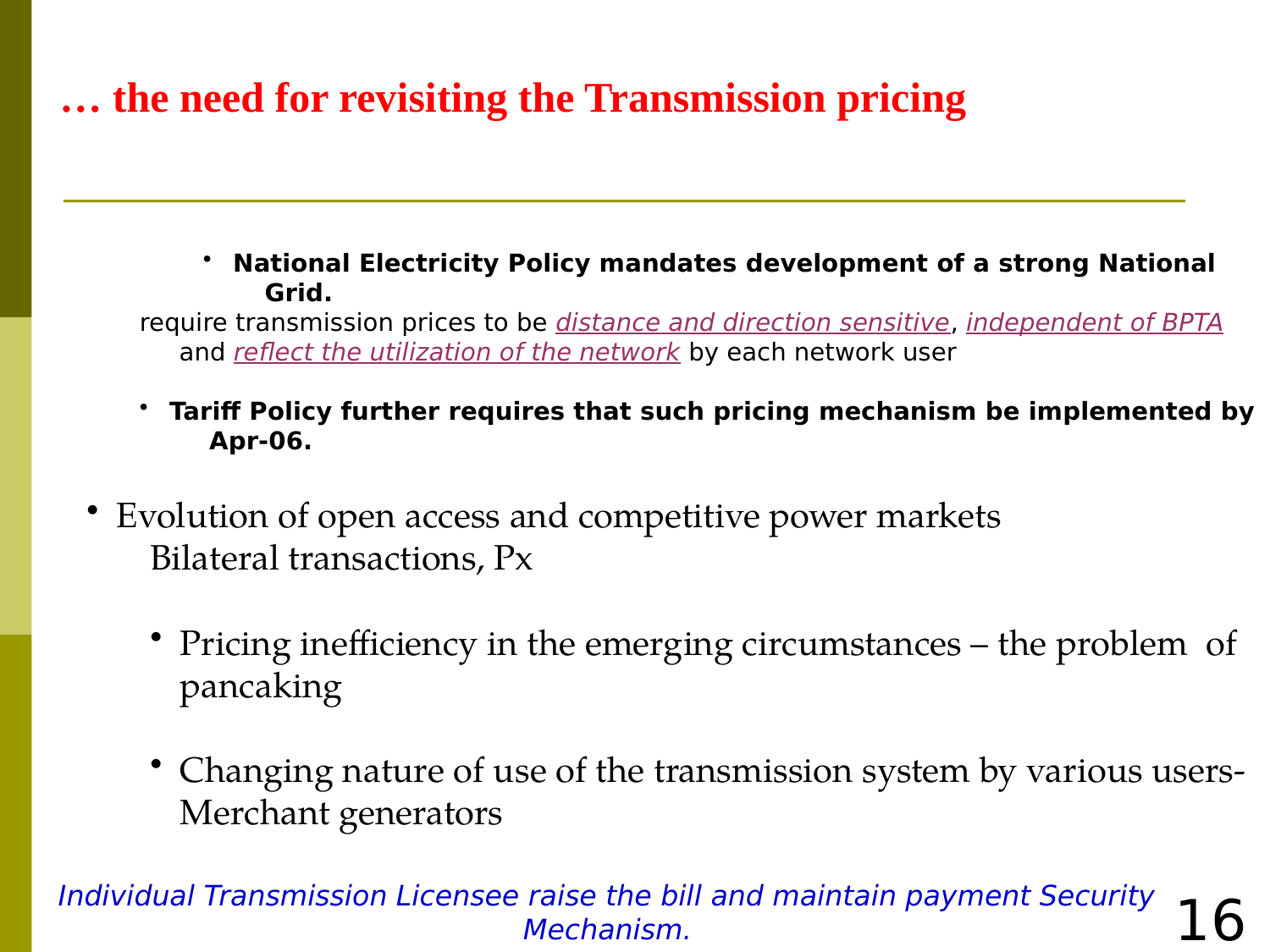

… the need for revisiting the Transmission pricing

National Electricity Policy mandates development of a strong National Grid.
require transmission prices to be distance and direction sensitive, independent of BPTA and reflect the utilization of the network by each network user

Tariff Policy further requires that such pricing mechanism be implemented by Apr-06.

Evolution of open access and competitive power markets
Bilateral transactions, Px

Pricing inefficiency in the emerging circumstances – the problem  of pancaking

Changing nature of use of the transmission system by various users- Merchant generators

Individual Transmission Licensee raise the bill and maintain payment Security
Mechanism.
16